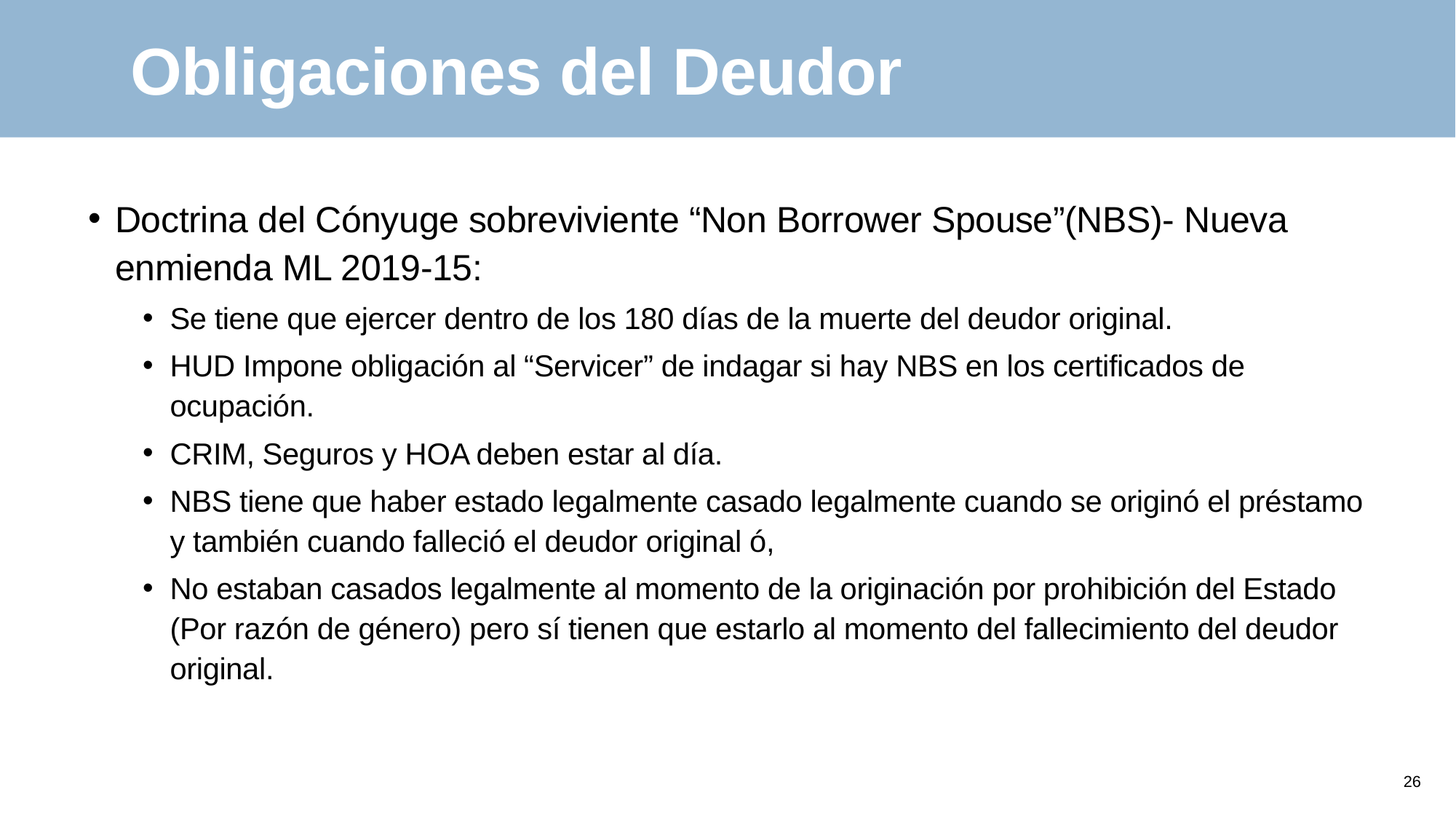

# Obligaciones del Deudor
Doctrina del Cónyuge sobreviviente “Non Borrower Spouse”(NBS)- Nueva enmienda ML 2019-15:
Se tiene que ejercer dentro de los 180 días de la muerte del deudor original.
HUD Impone obligación al “Servicer” de indagar si hay NBS en los certificados de ocupación.
CRIM, Seguros y HOA deben estar al día.
NBS tiene que haber estado legalmente casado legalmente cuando se originó el préstamo y también cuando falleció el deudor original ó,
No estaban casados legalmente al momento de la originación por prohibición del Estado (Por razón de género) pero sí tienen que estarlo al momento del fallecimiento del deudor original.

26